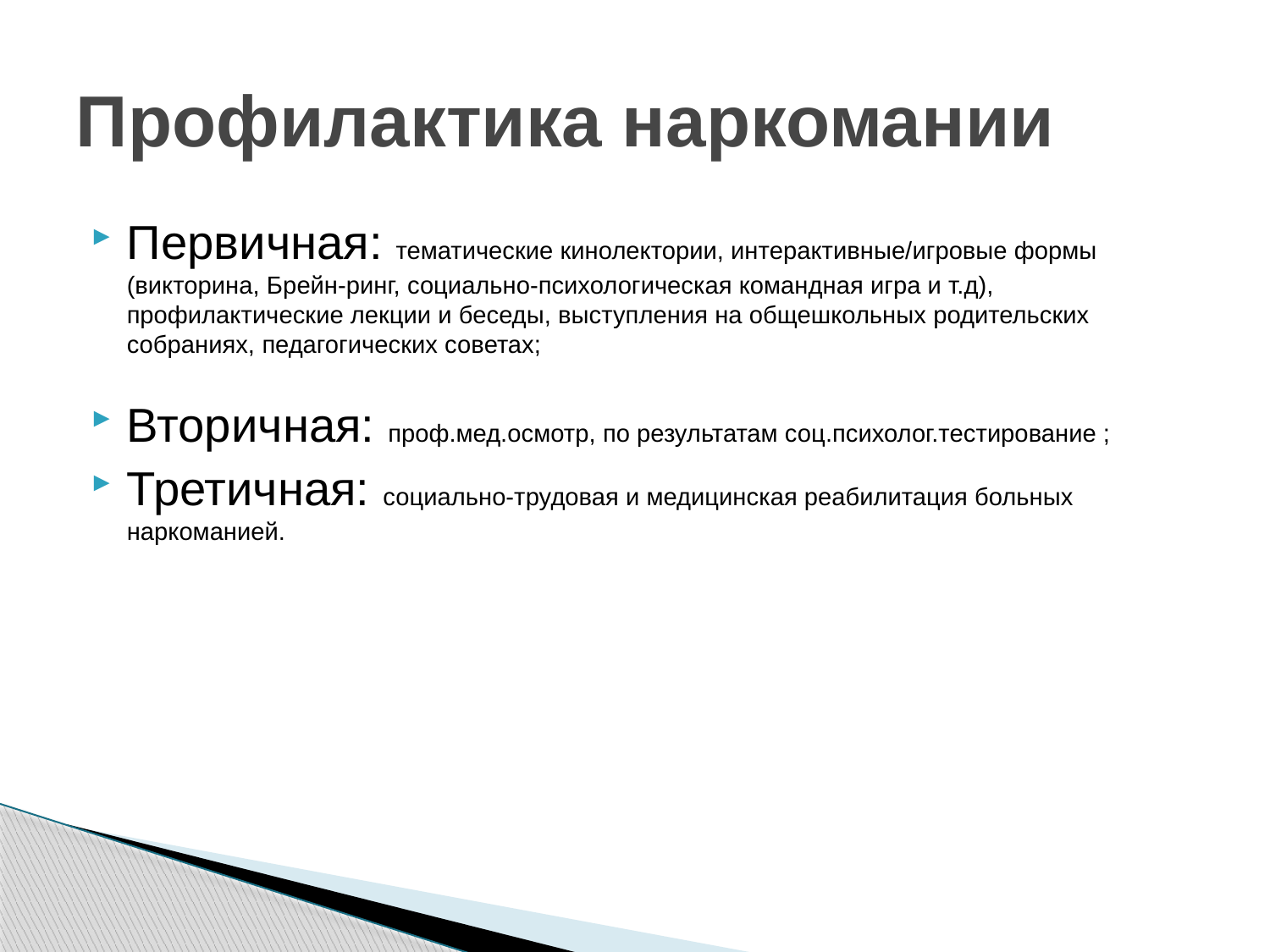

# Профилактика наркомании
Первичная: тематические кинолектории, интерактивные/игровые формы (викторина, Брейн-ринг, социально-психологическая командная игра и т.д), профилактические лекции и беседы, выступления на общешкольных родительских собраниях, педагогических советах;

Вторичная: проф.мед.осмотр, по результатам соц.психолог.тестирование ;
Третичная: социально-трудовая и медицинская реабилитация больных наркоманией.